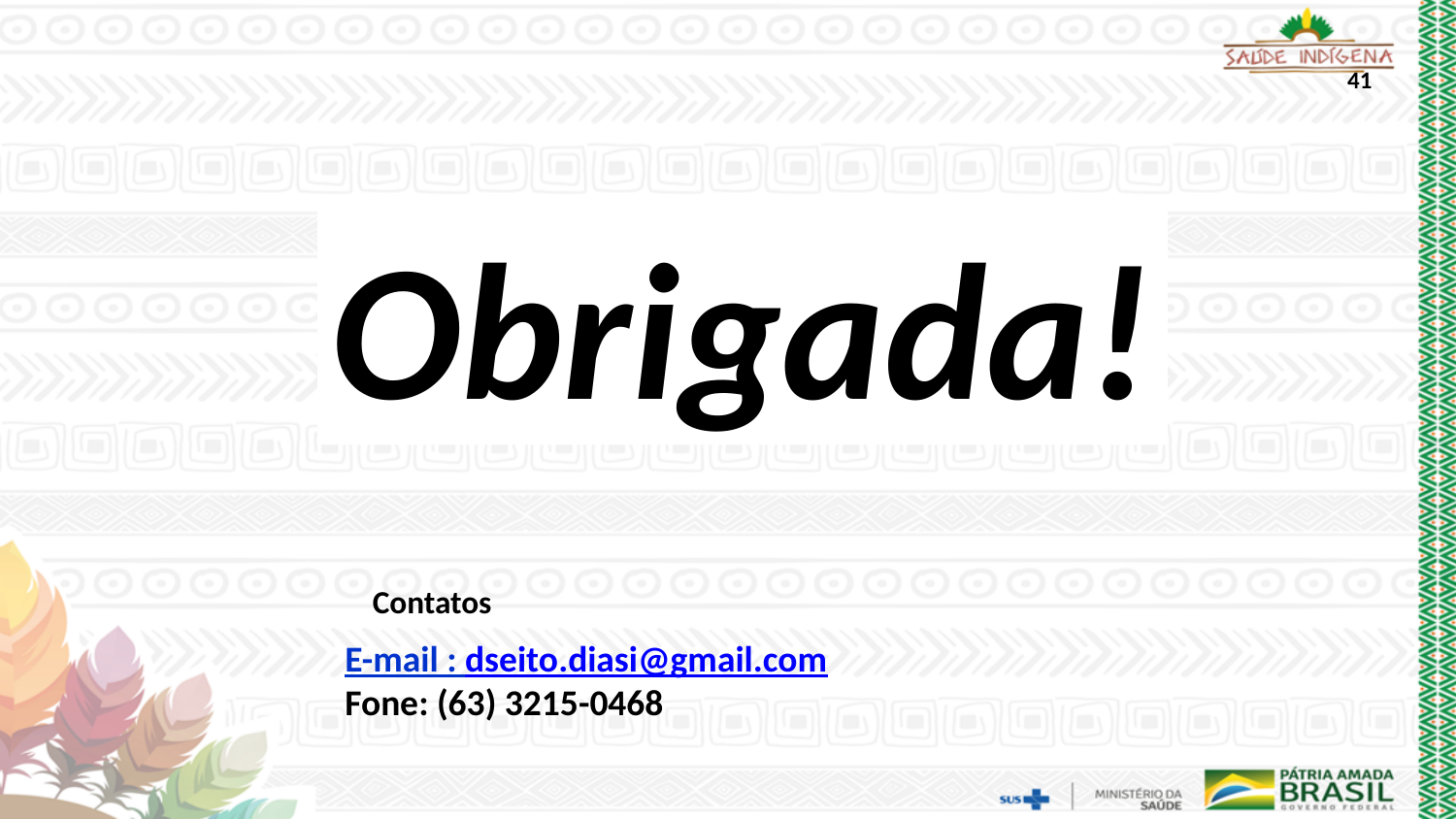

41
Obrigada!
 Contatos
E-mail : dseito.diasi@gmail.com
Fone: (63) 3215-0468